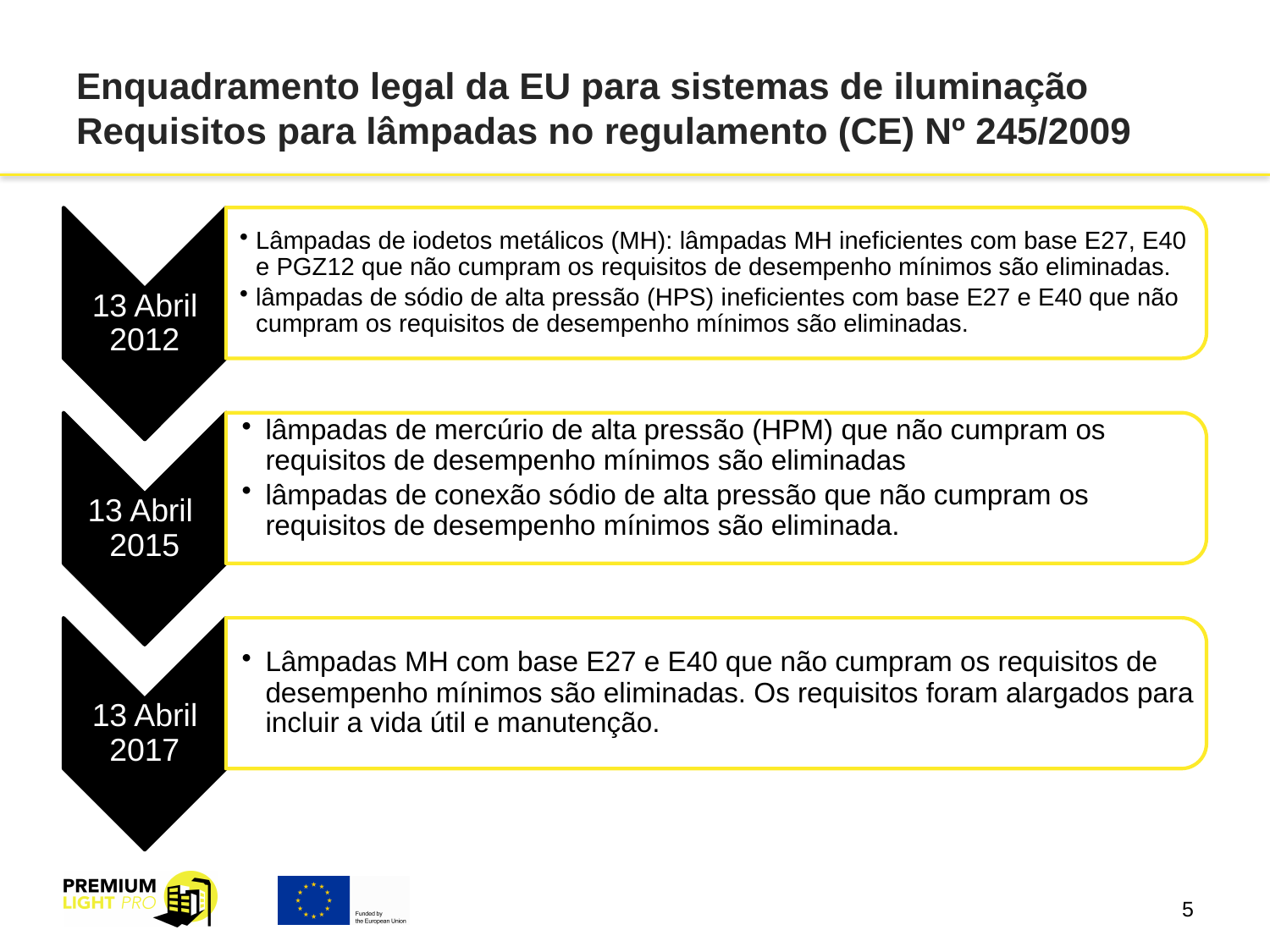

# Enquadramento legal da EU para sistemas de iluminação Requisitos para lâmpadas no regulamento (CE) Nº 245/2009
13 Abril 2012
Lâmpadas de iodetos metálicos (MH): lâmpadas MH ineficientes com base E27, E40 e PGZ12 que não cumpram os requisitos de desempenho mínimos são eliminadas.
lâmpadas de sódio de alta pressão (HPS) ineficientes com base E27 e E40 que não cumpram os requisitos de desempenho mínimos são eliminadas.
13 Abril  2015
lâmpadas de mercúrio de alta pressão (HPM) que não cumpram os requisitos de desempenho mínimos são eliminadas
lâmpadas de conexão sódio de alta pressão que não cumpram os requisitos de desempenho mínimos são eliminada.
13 Abril 2017
Lâmpadas MH com base E27 e E40 que não cumpram os requisitos de desempenho mínimos são eliminadas. Os requisitos foram alargados para incluir a vida útil e manutenção.